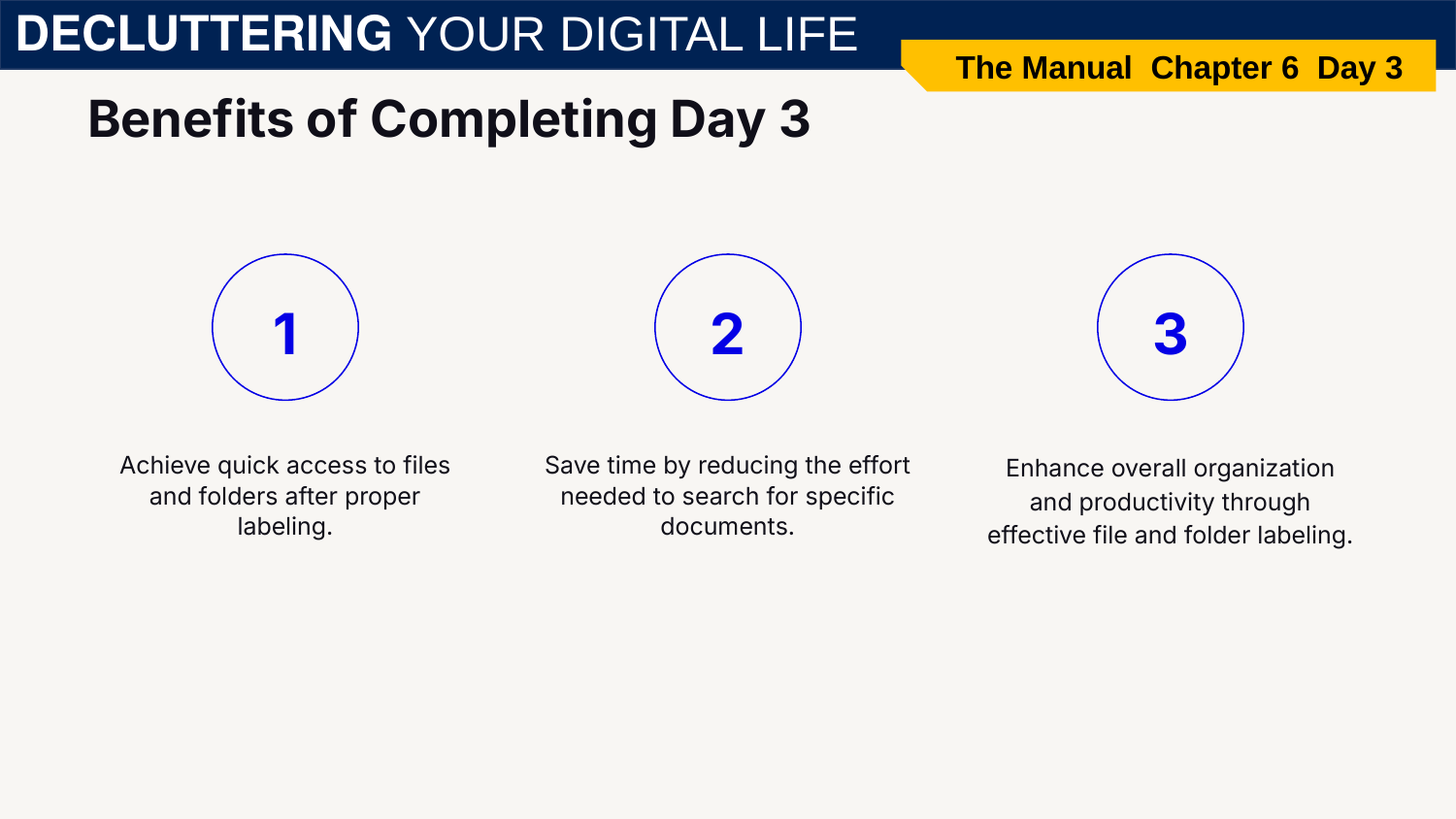

DECLUTTERING YOUR DIGITAL LIFE
The Manual  Chapter 6  Day 3

# Benefits of Completing Day 3
1
2
3
Achieve quick access to files and folders after proper labeling.
Save time by reducing the effort needed to search for specific documents.
Enhance overall organization and productivity through effective file and folder labeling.